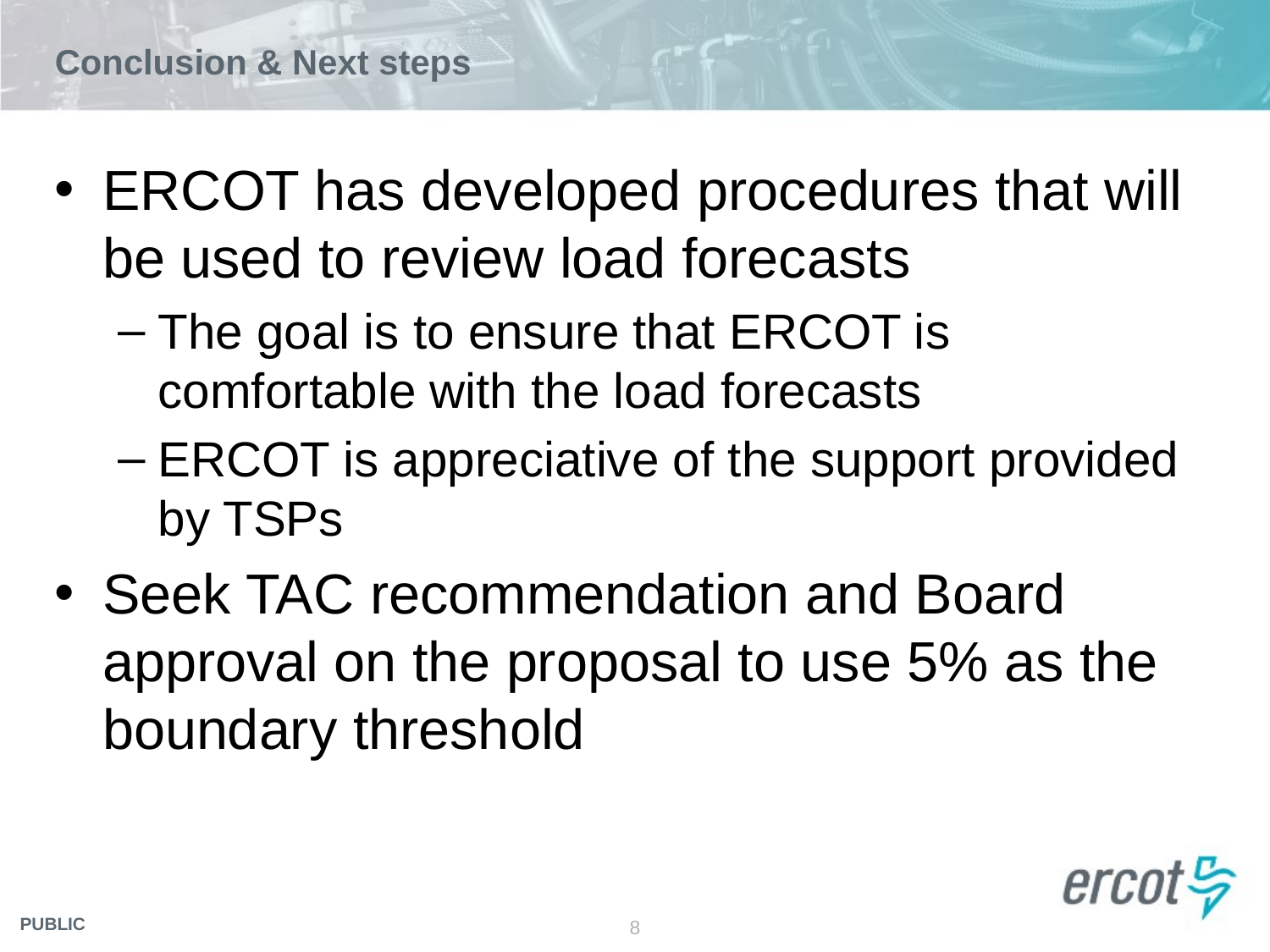

# Conclusion & Next steps
ERCOT has developed procedures that will be used to review load forecasts
The goal is to ensure that ERCOT is comfortable with the load forecasts
ERCOT is appreciative of the support provided by TSPs
Seek TAC recommendation and Board approval on the proposal to use 5% as the boundary threshold
8